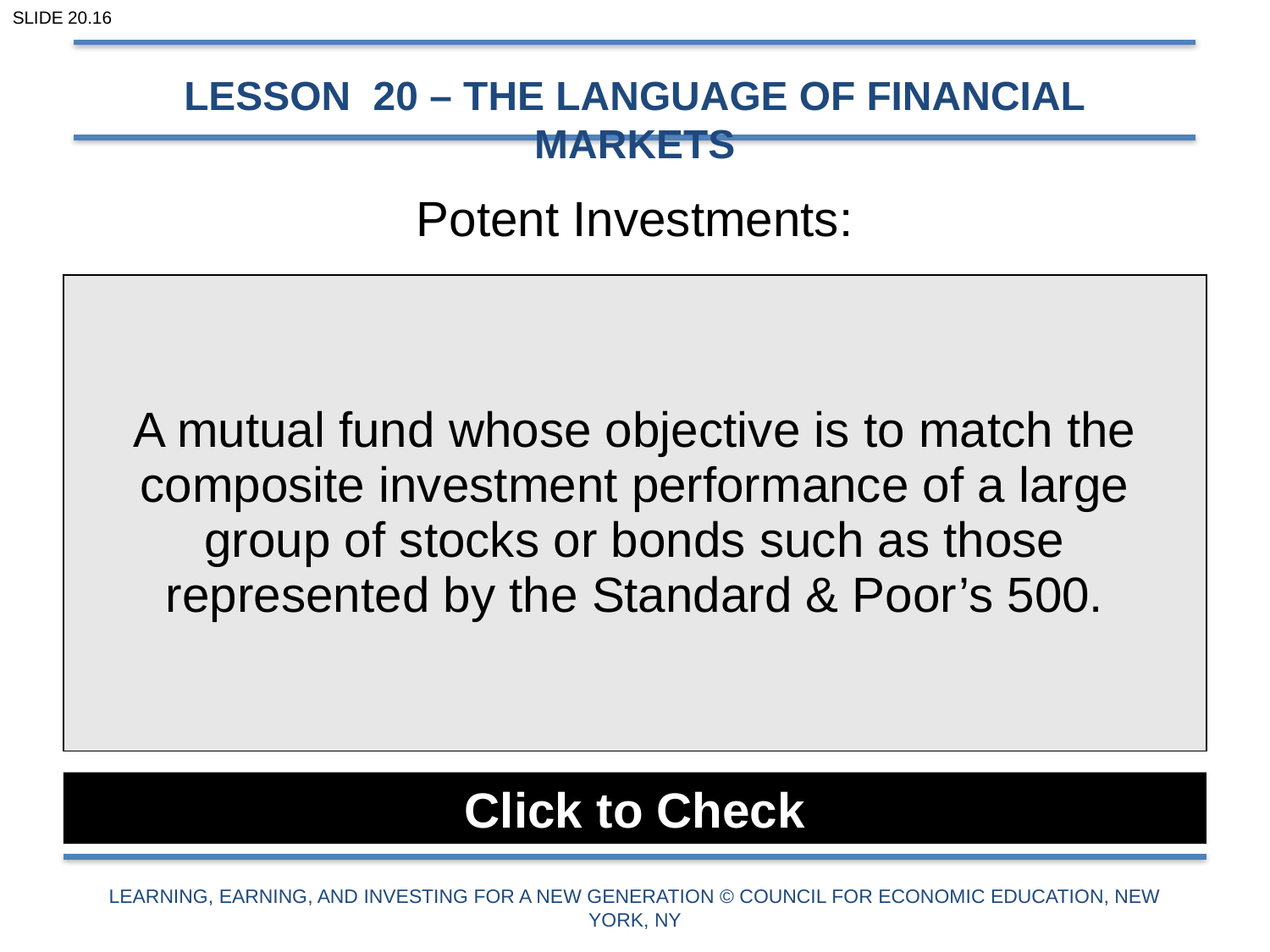

Slide 20.16
Lesson  20 – The Language of Financial Markets
# Potent Investments:
| A mutual fund whose objective is to match the composite investment performance of a large group of stocks or bonds such as those represented by the Standard & Poor’s 500. |
| --- |
Click to Check